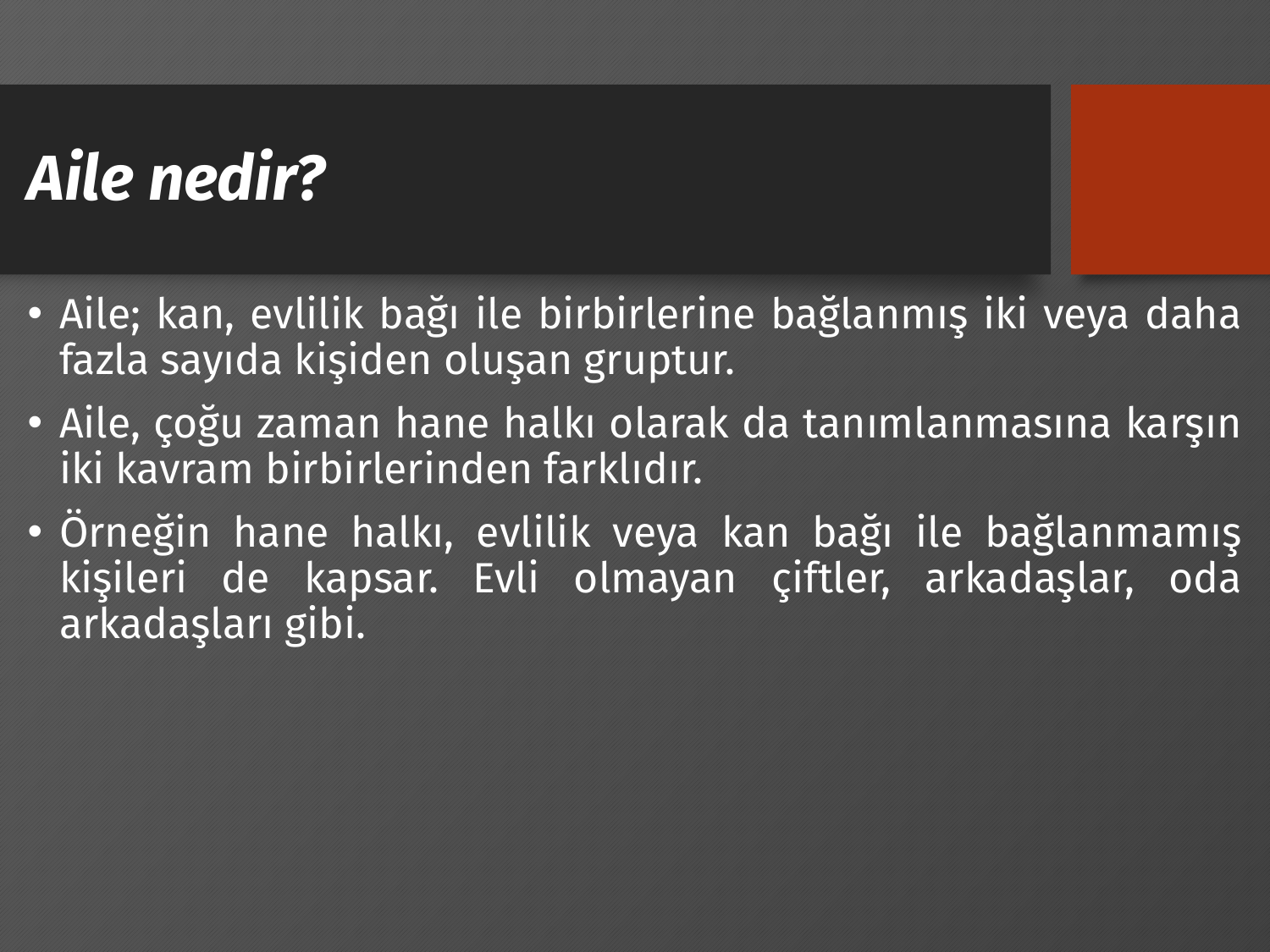

# Aile nedir?
Aile; kan, evlilik bağı ile birbirlerine bağlanmış iki veya daha fazla sayıda kişiden oluşan gruptur.
Aile, çoğu zaman hane halkı olarak da tanımlanmasına karşın iki kavram birbirlerinden farklıdır.
Örneğin hane halkı, evlilik veya kan bağı ile bağlanmamış kişileri de kapsar. Evli olmayan çiftler, arkadaşlar, oda arkadaşları gibi.